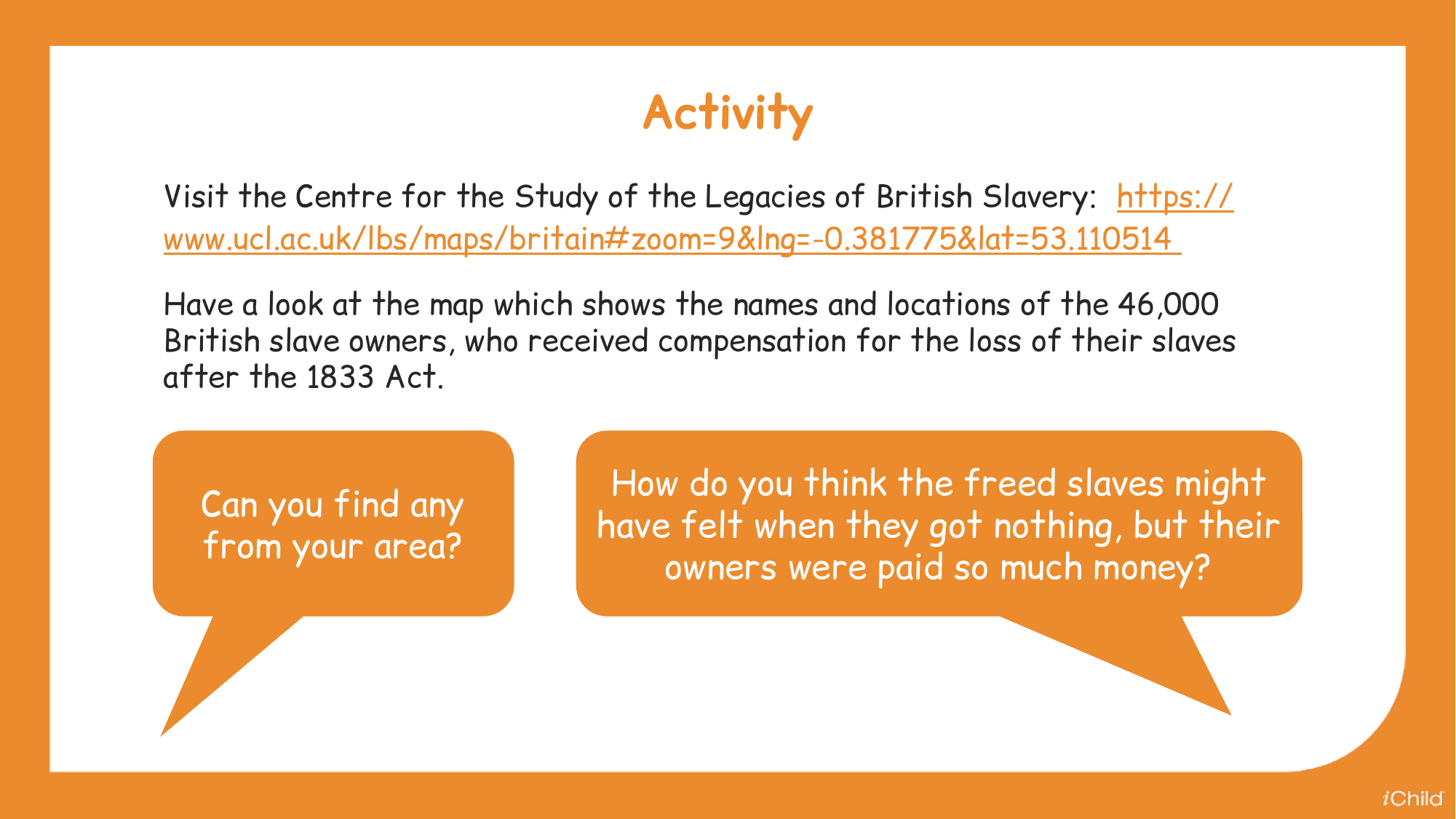

Activity
Visit the Centre for the Study of the Legacies of British Slavery:  https://www.ucl.ac.uk/lbs/maps/britain#zoom=9&lng=-0.381775&lat=53.110514
Have a look at the map which shows the names and locations of the 46,000 British slave owners, who received compensation for the loss of their slaves after the 1833 Act.
How do you think the freed slaves might have felt when they got nothing, but their owners were paid so much money?
Can you find any from your area?